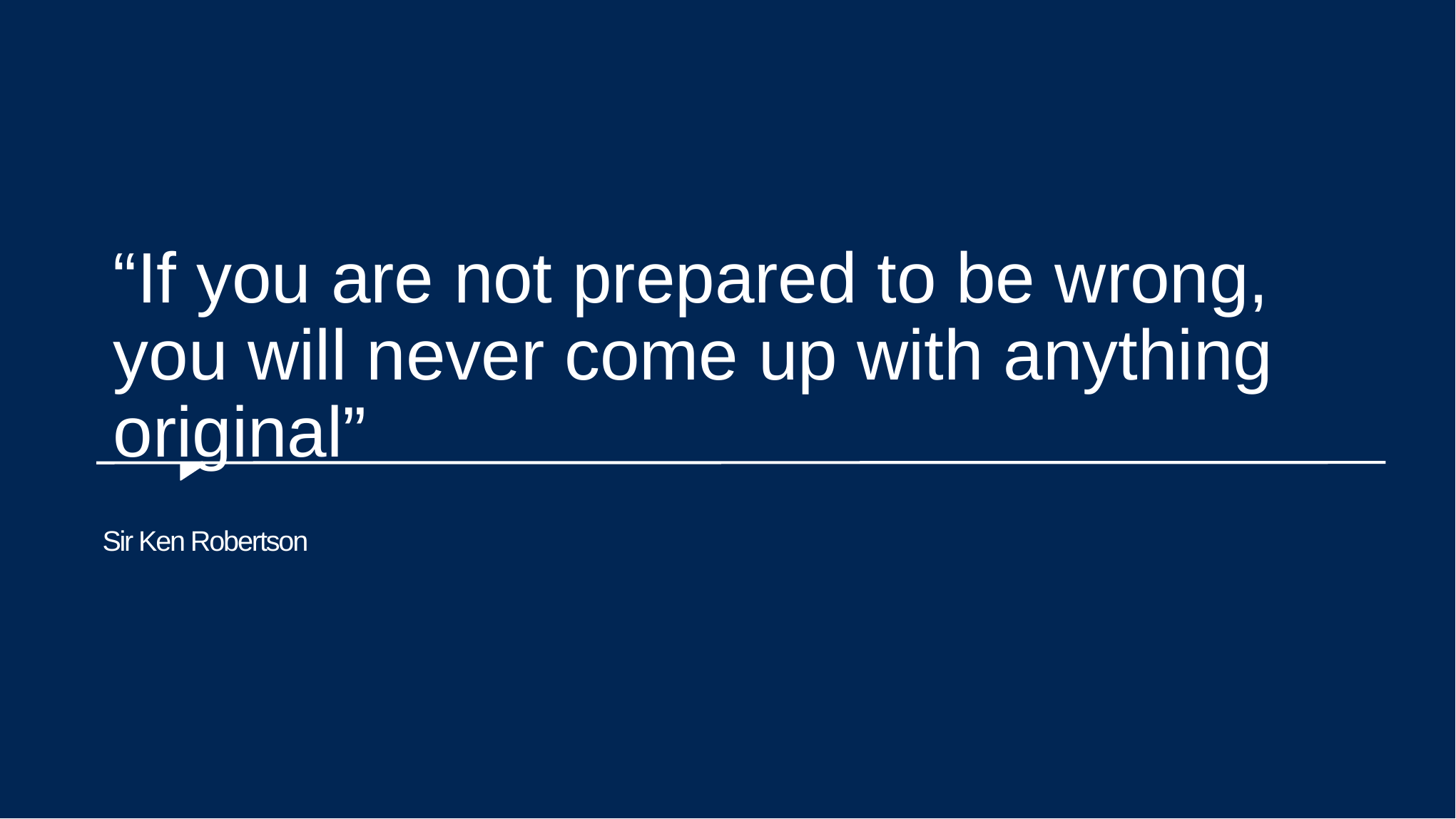

“If you are not prepared to be wrong, you will never come up with anything original”

# Sir Ken Robertson